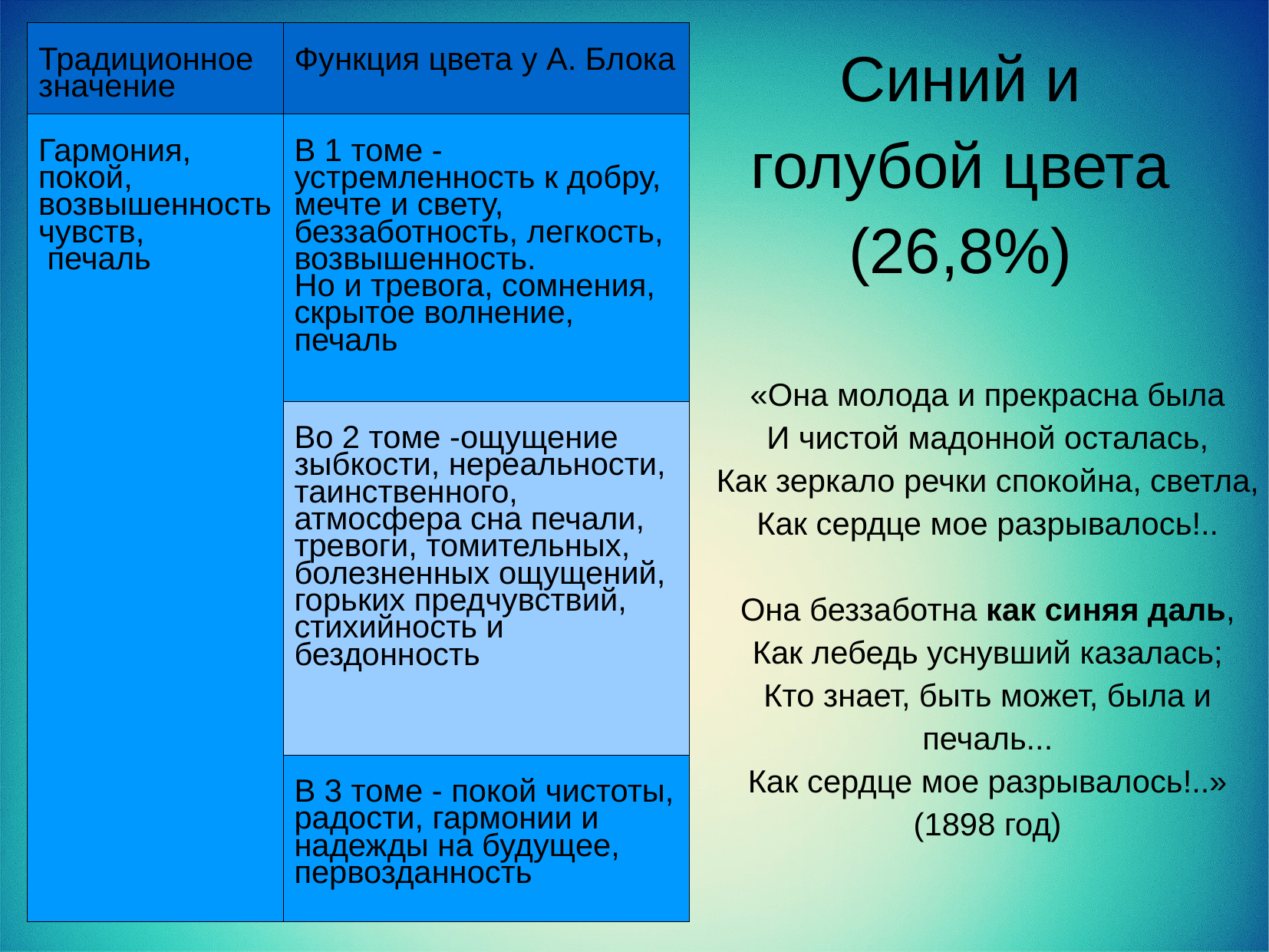

| Традиционное значение | Функция цвета у А. Блока |
| --- | --- |
| Гармония, покой, возвышенность чувств, печаль | В 1 томе - устремленность к добру, мечте и свету, беззаботность, легкость, возвышенность. Но и тревога, сомнения, скрытое волнение, печаль |
|  | Во 2 томе -ощущение зыбкости, нереальности, таинственного, атмосфера сна печали, тревоги, томительных, болезненных ощущений, горьких предчувствий, стихийность и бездонность |
|  | В 3 томе - покой чистоты, радости, гармонии и надежды на будущее, первозданность |
# Синий и голубой цвета (26,8%)

«Она молода и прекрасна была
И чистой мадонной осталась,
Как зеркало речки спокойна, светла,
Как сердце мое разрывалось!..

Она беззаботна как синяя даль,
Как лебедь уснувший казалась;
Кто знает, быть может, была и печаль...
Как сердце мое разрывалось!..»
(1898 год)